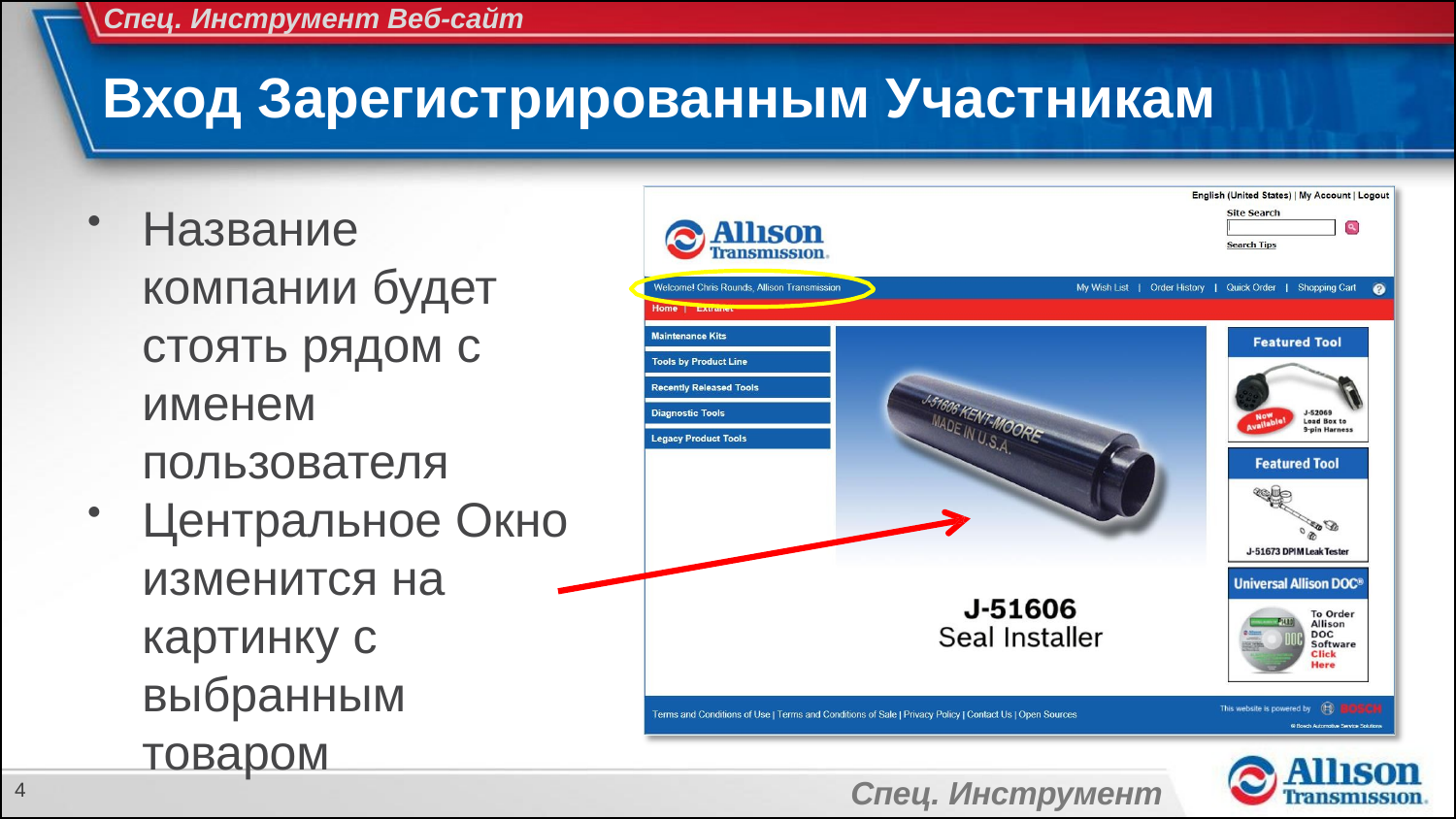

Спец. Инструмент Веб-сайт
# Вход Зарегистрированным Участникам

Название компании будет стоять рядом с именем пользователя
Центральное Окно изменится на картинку с выбранным товаром

Спец. Инструмент
4